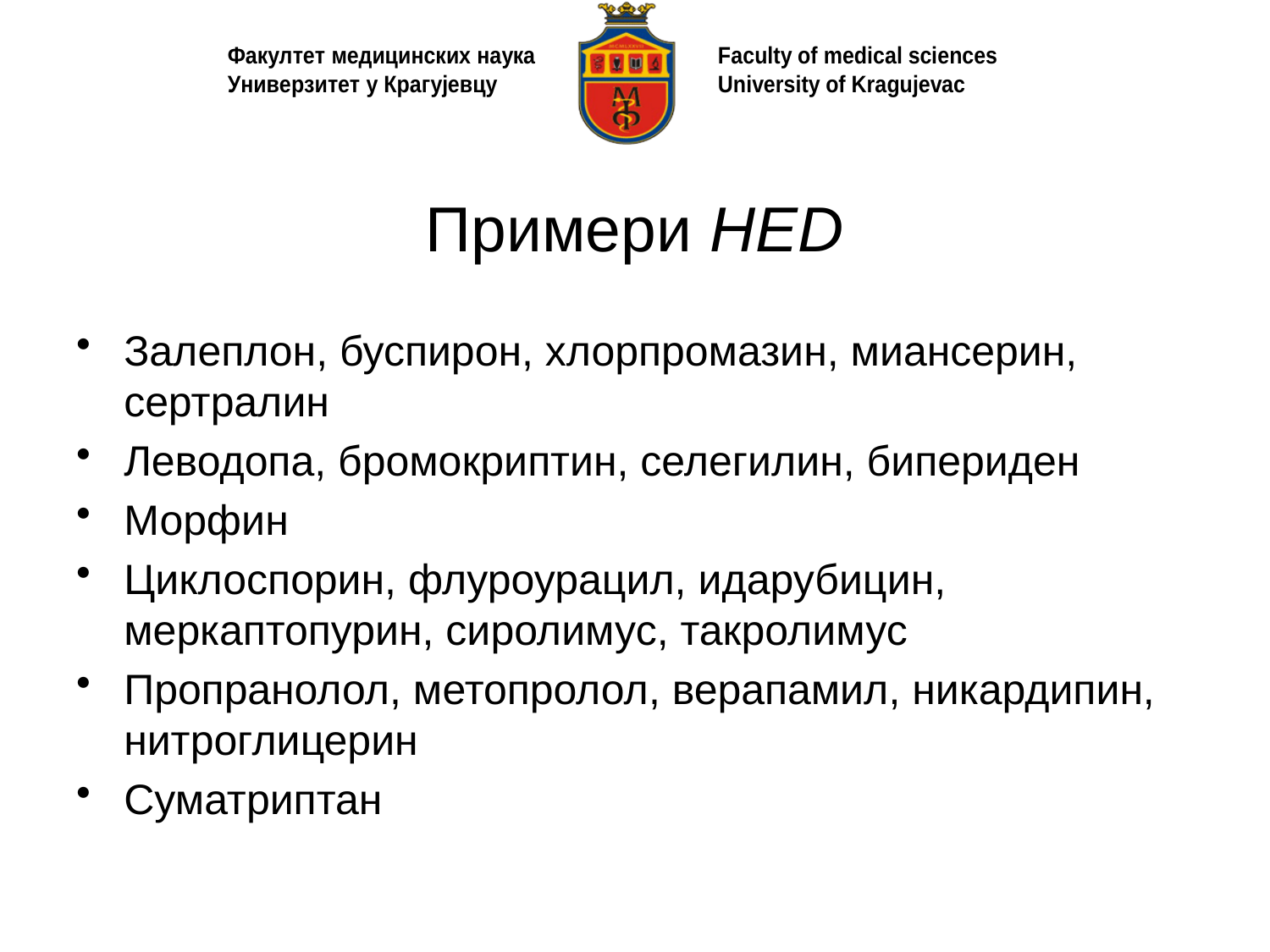

# Примери HED
Залеплон, буспирон, хлорпромазин, миансерин, сертралин
Леводопа, бромокриптин, селегилин, бипериден
Морфин
Циклоспорин, флуроурацил, идарубицин, меркаптопурин, сиролимус, такролимус
Пропранолол, метопролол, верапамил, никардипин, нитроглицерин
Суматриптан